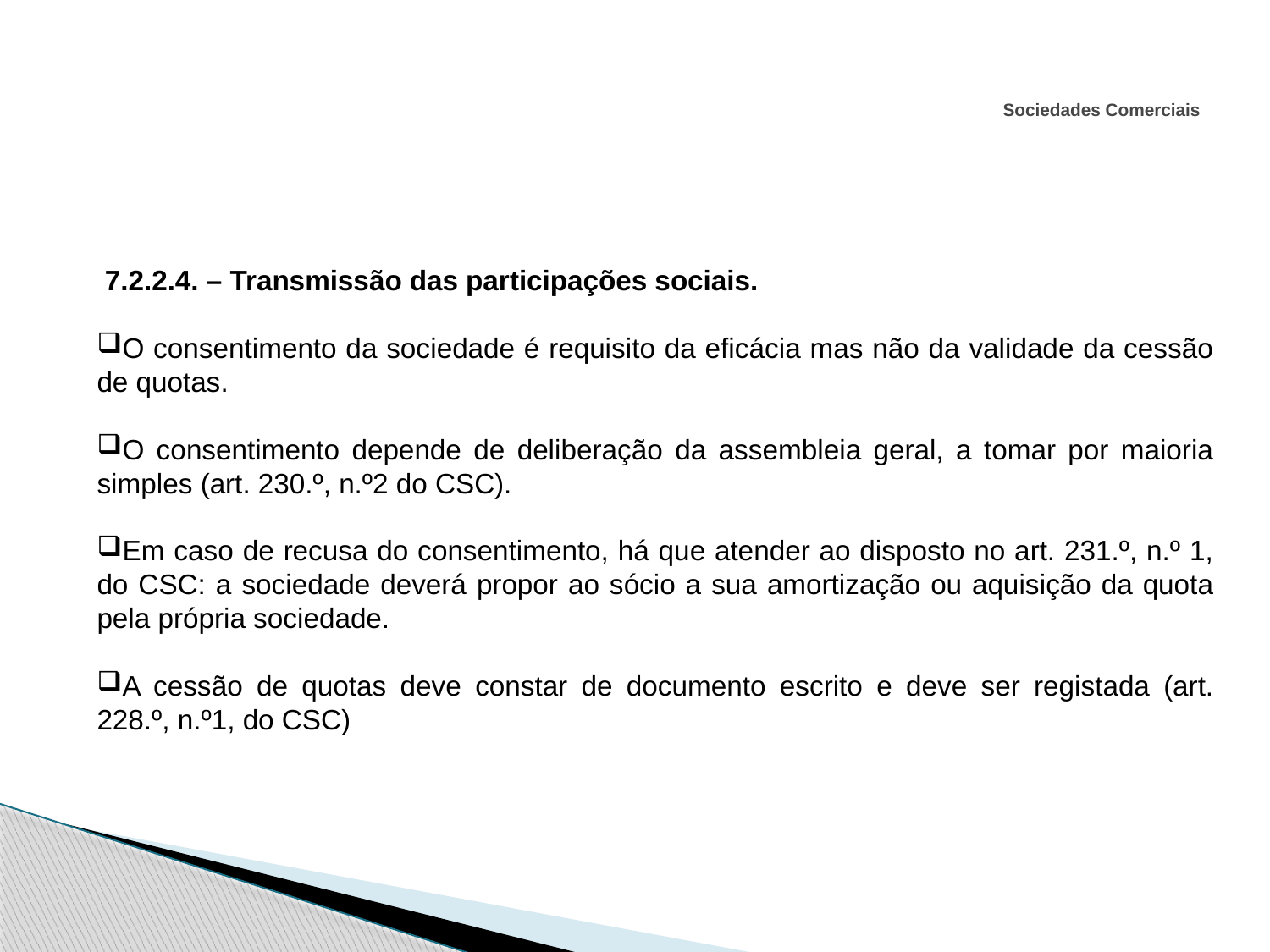

# Sociedades Comerciais

 7.2.2.4. – Transmissão das participações sociais.

O consentimento da sociedade é requisito da eficácia mas não da validade da cessão de quotas.

O consentimento depende de deliberação da assembleia geral, a tomar por maioria simples (art. 230.º, n.º2 do CSC).

Em caso de recusa do consentimento, há que atender ao disposto no art. 231.º, n.º 1, do CSC: a sociedade deverá propor ao sócio a sua amortização ou aquisição da quota pela própria sociedade.

A cessão de quotas deve constar de documento escrito e deve ser registada (art. 228.º, n.º1, do CSC)